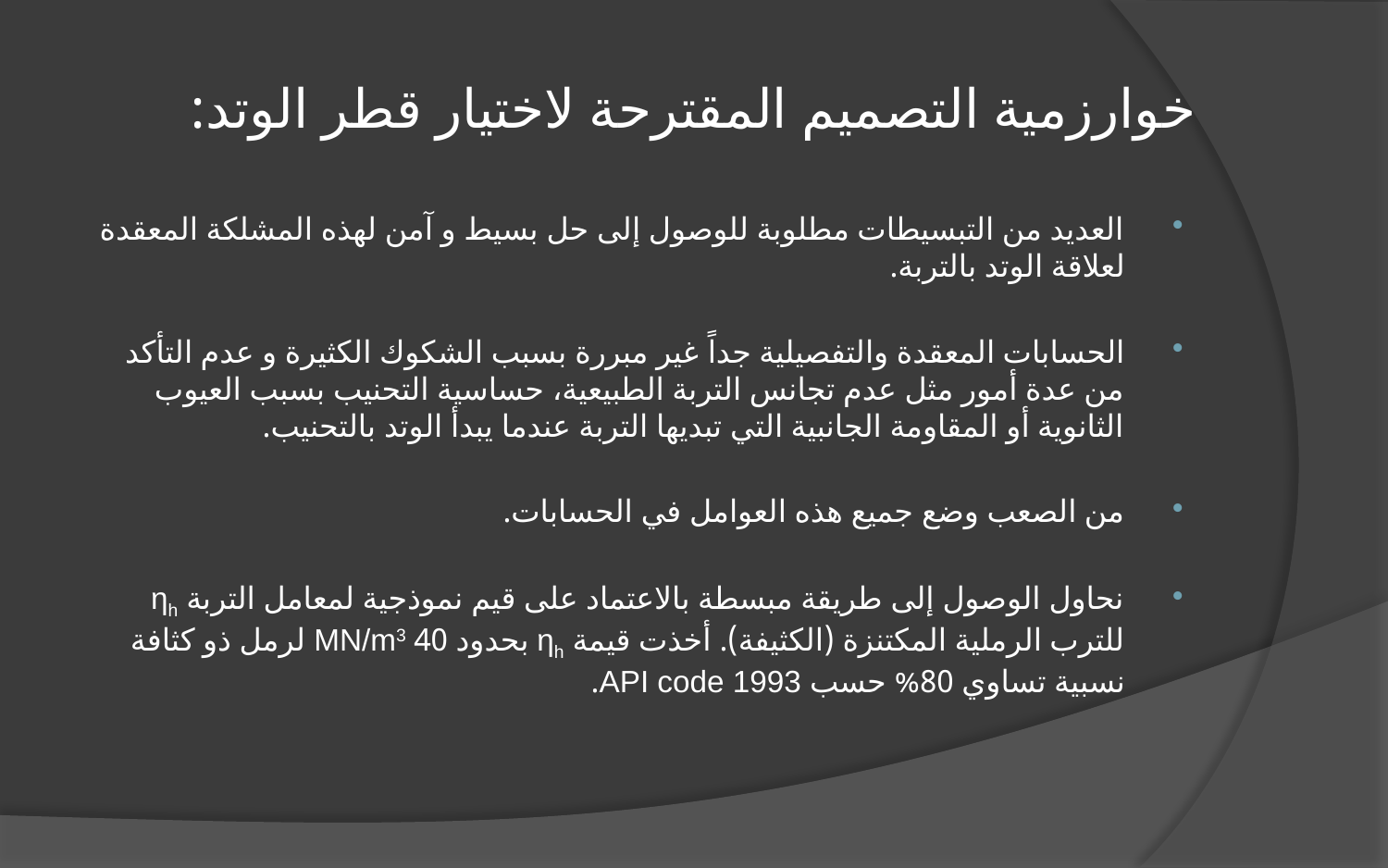

# خوارزمية التصميم المقترحة لاختيار قطر الوتد:
العديد من التبسيطات مطلوبة للوصول إلى حل بسيط و آمن لهذه المشلكة المعقدة لعلاقة الوتد بالتربة.

الحسابات المعقدة والتفصيلية جداً غير مبررة بسبب الشكوك الكثيرة و عدم التأكد من عدة أمور مثل عدم تجانس التربة الطبيعية، حساسية التحنيب بسبب العيوب الثانوية أو المقاومة الجانبية التي تبديها التربة عندما يبدأ الوتد بالتحنيب.

من الصعب وضع جميع هذه العوامل في الحسابات.

نحاول الوصول إلى طريقة مبسطة بالاعتماد على قيم نموذجية لمعامل التربة ηh للترب الرملية المكتنزة (الكثيفة). أخذت قيمة ηh بحدود 40 MN/m3 لرمل ذو كثافة نسبية تساوي 80% حسب API code 1993.